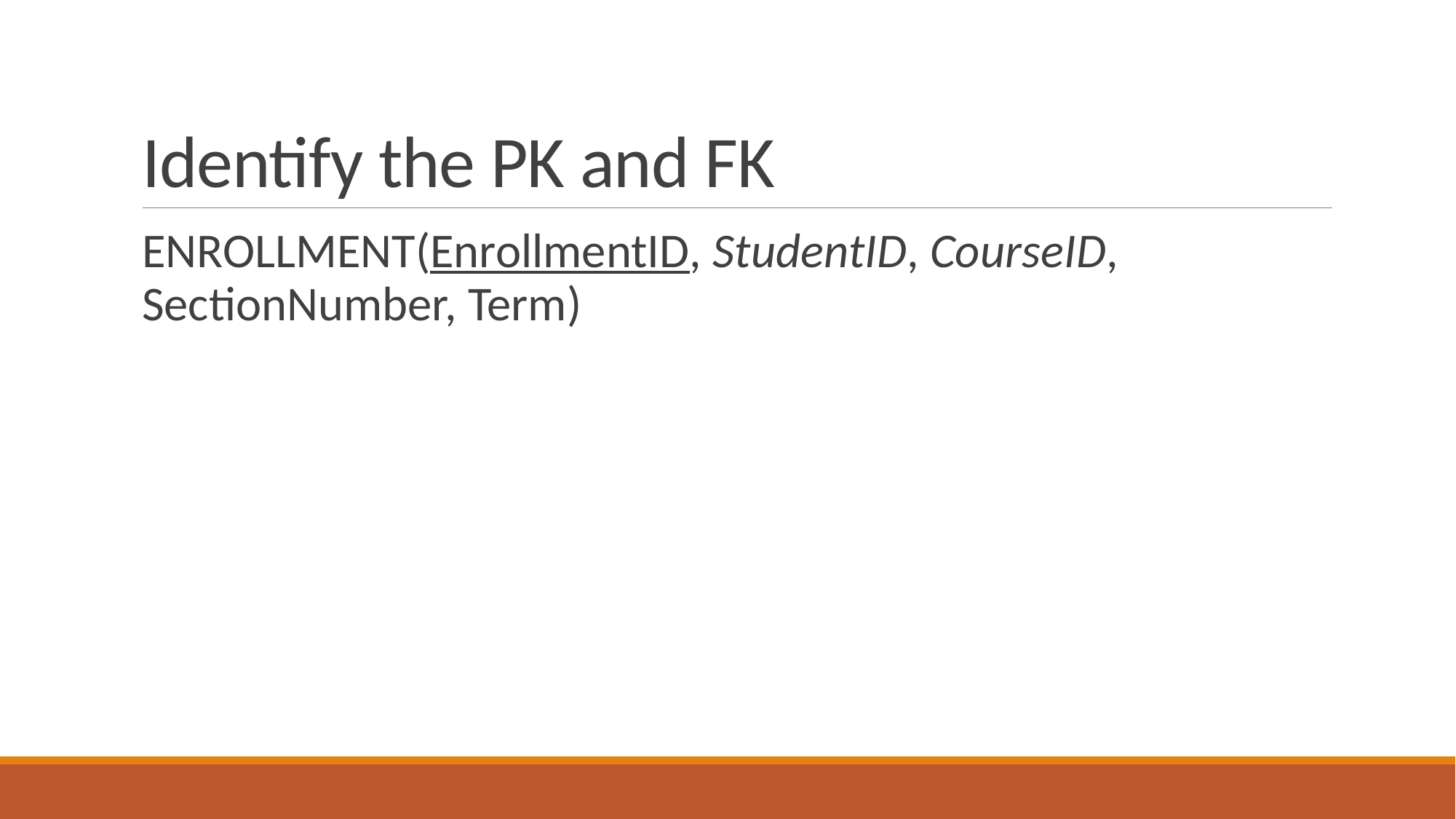

# Identify the PK and FK
ENROLLMENT(EnrollmentID, StudentID, CourseID, SectionNumber, Term)